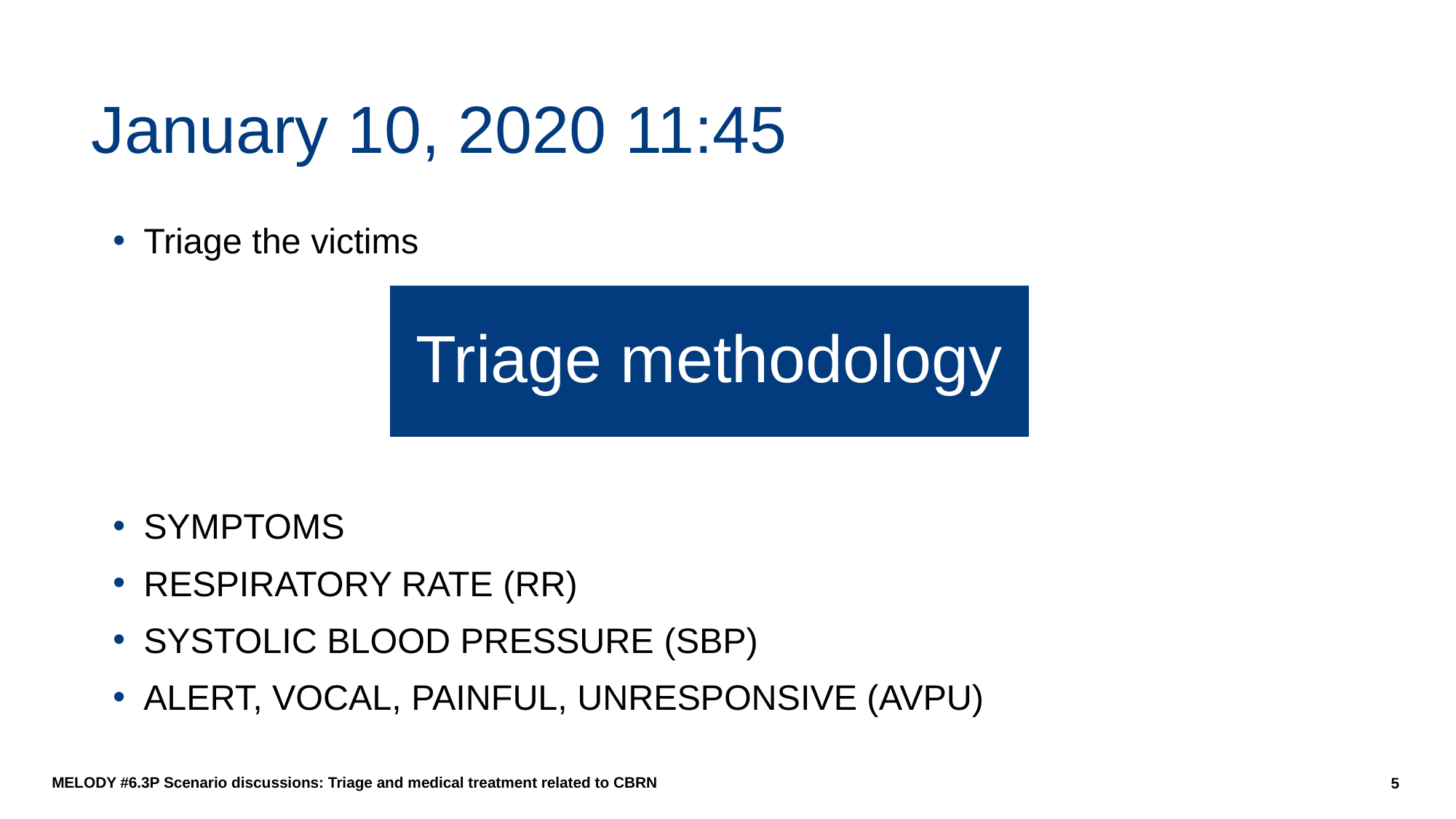

# January 10, 2020 11:45
Triage the victims

SYMPTOMS
RESPIRATORY RATE (RR)
SYSTOLIC BLOOD PRESSURE (SBP)
ALERT, VOCAL, PAINFUL, UNRESPONSIVE (AVPU)

Triage methodology
MELODY #6.3P Scenario discussions: Triage and medical treatment related to CBRN
5